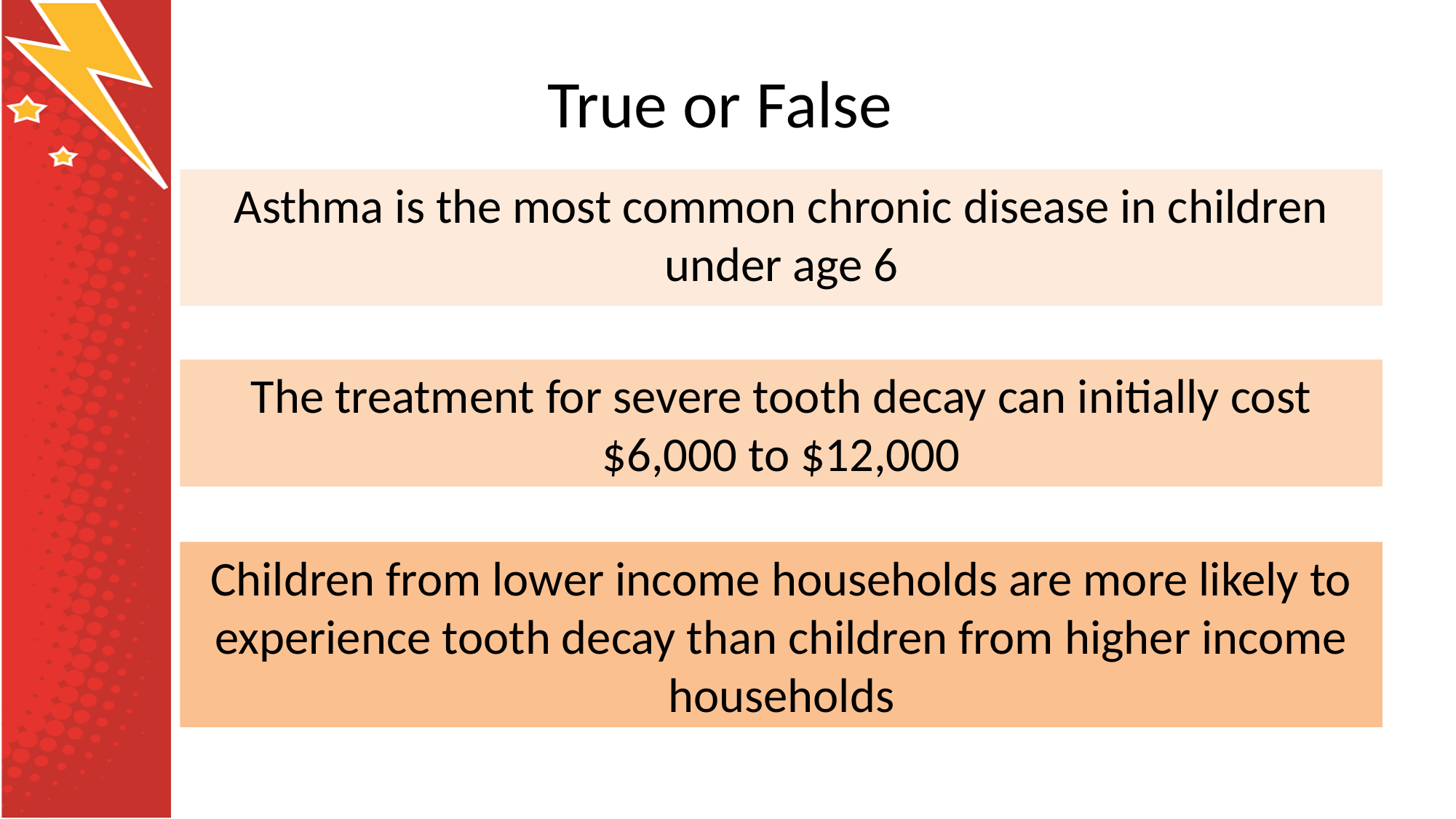

# True or False
Asthma is the most common chronic disease in children under age 6

The treatment for severe tooth decay can initially cost $6,000 to $12,000
Children from lower income households are more likely to experience tooth decay than children from higher income households